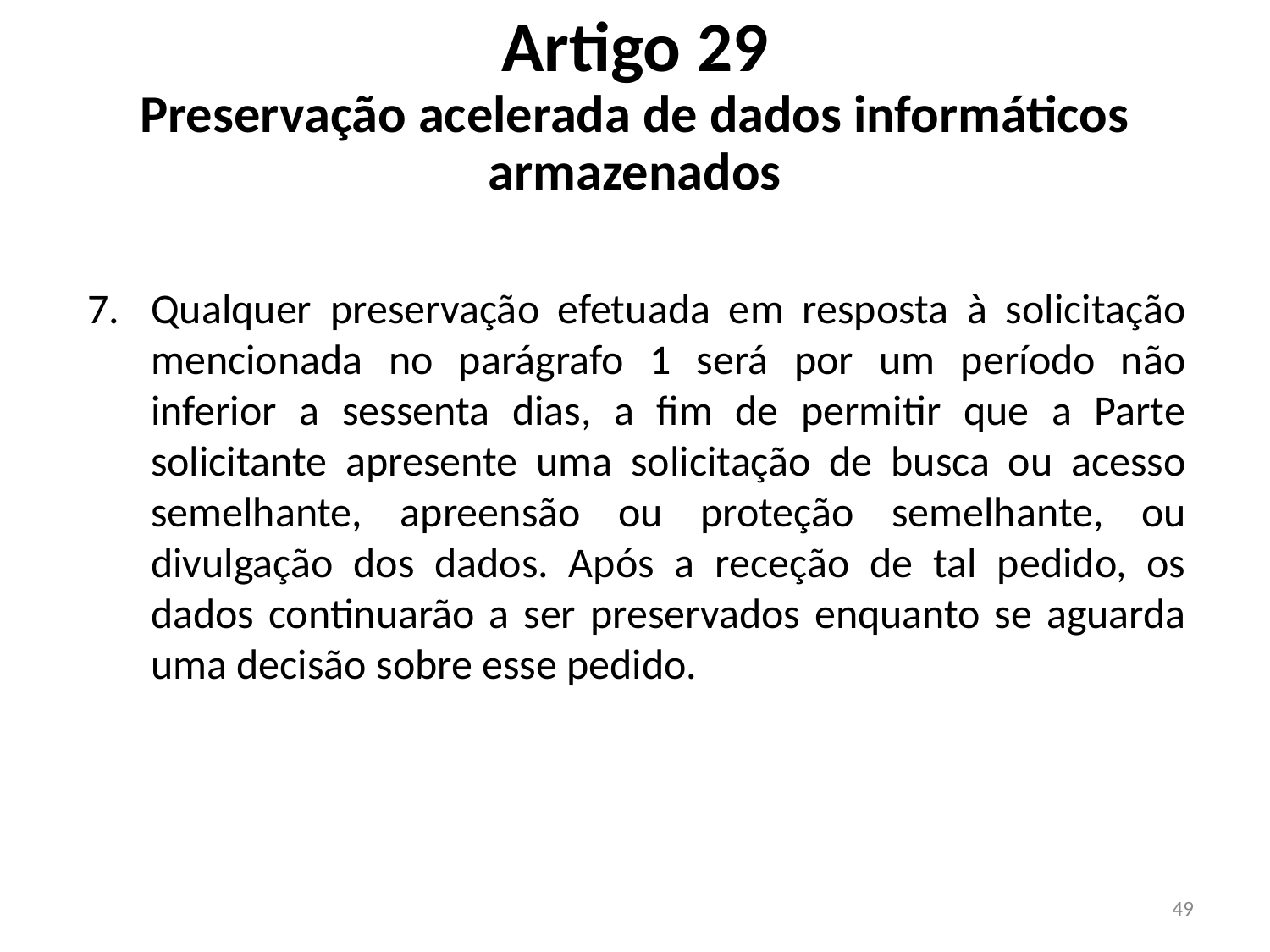

# Artigo 29 Preservação acelerada de dados informáticos armazenados
Qualquer preservação efetuada em resposta à solicitação mencionada no parágrafo 1 será por um período não inferior a sessenta dias, a fim de permitir que a Parte solicitante apresente uma solicitação de busca ou acesso semelhante, apreensão ou proteção semelhante, ou divulgação dos dados. Após a receção de tal pedido, os dados continuarão a ser preservados enquanto se aguarda uma decisão sobre esse pedido.
49